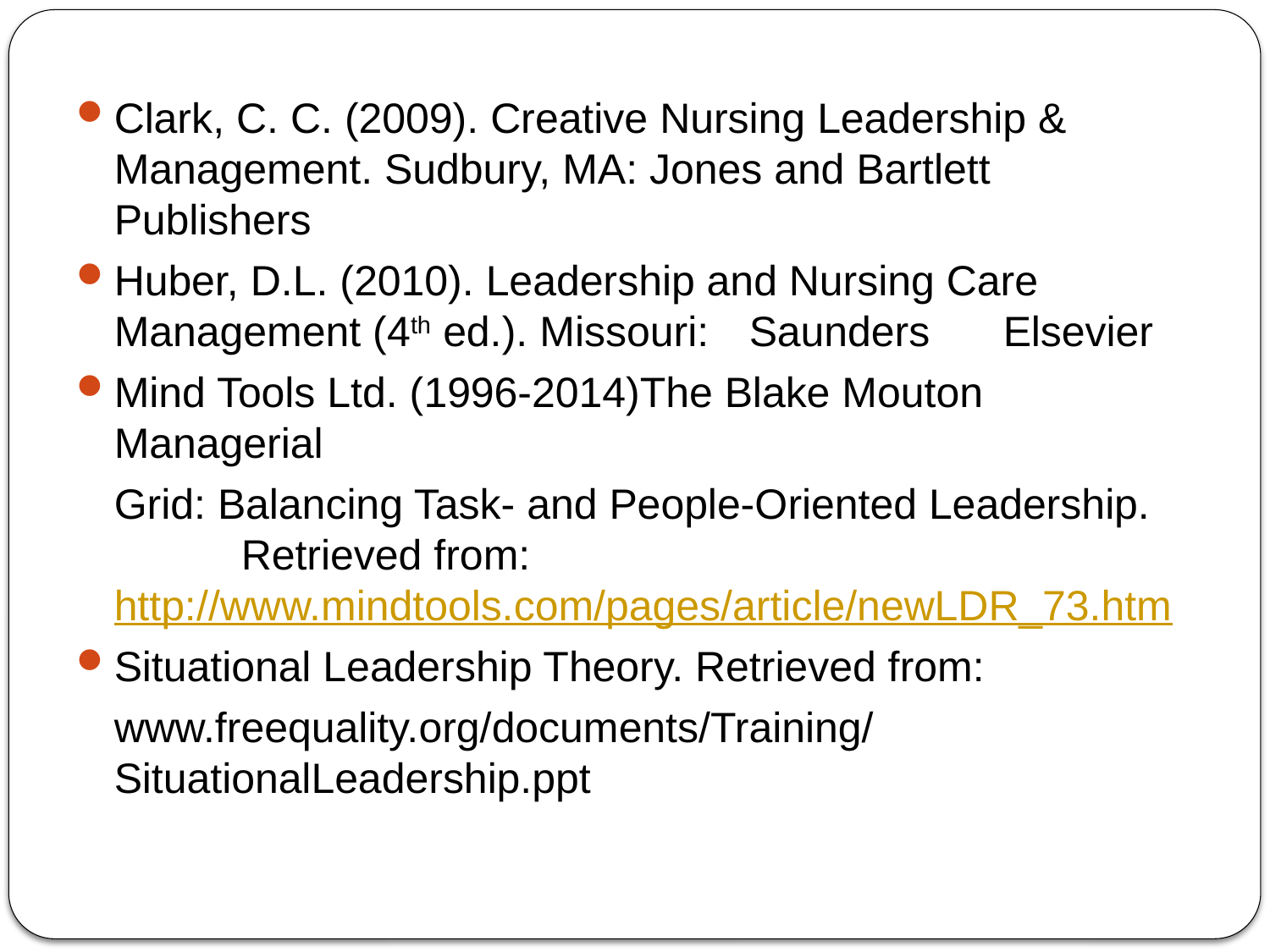

Clark, C. C. (2009). Creative Nursing Leadership & Management. Sudbury, MA: Jones and Bartlett Publishers
Huber, D.L. (2010). Leadership and Nursing Care Management (4th ed.). Missouri: 	Saunders 	Elsevier
Mind Tools Ltd. (1996-2014)The Blake Mouton Managerial
	Grid: Balancing Task- and People-Oriented Leadership. 	Retrieved from: http://www.mindtools.com/pages/article/newLDR_73.htm
Situational Leadership Theory. Retrieved from:
	www.freequality.org/documents/Training/SituationalLeadership.ppt